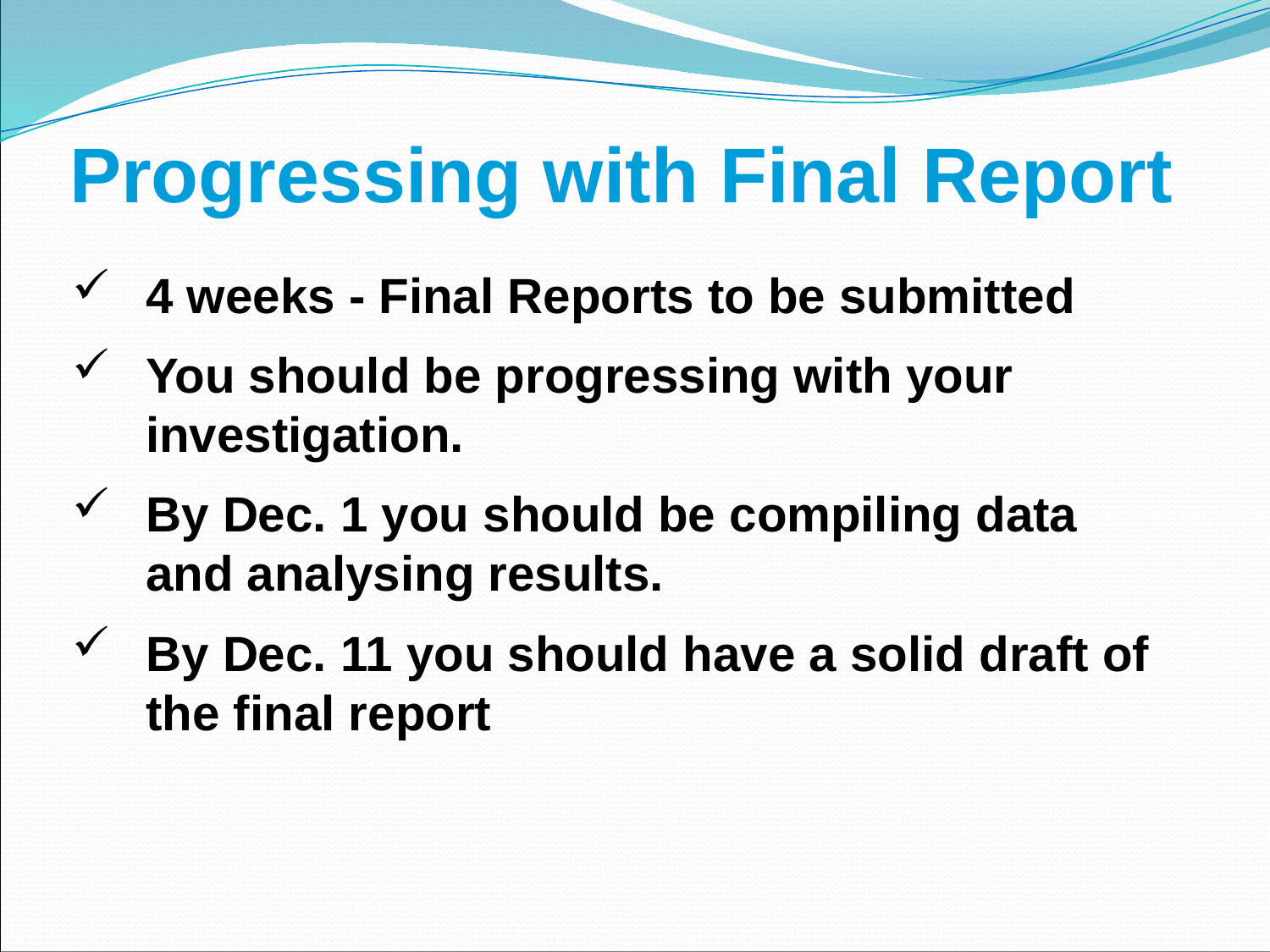

# Progressing with Final Report
4 weeks - Final Reports to be submitted
You should be progressing with your investigation.
By Dec. 1 you should be compiling data and analysing results.
By Dec. 11 you should have a solid draft of the final report